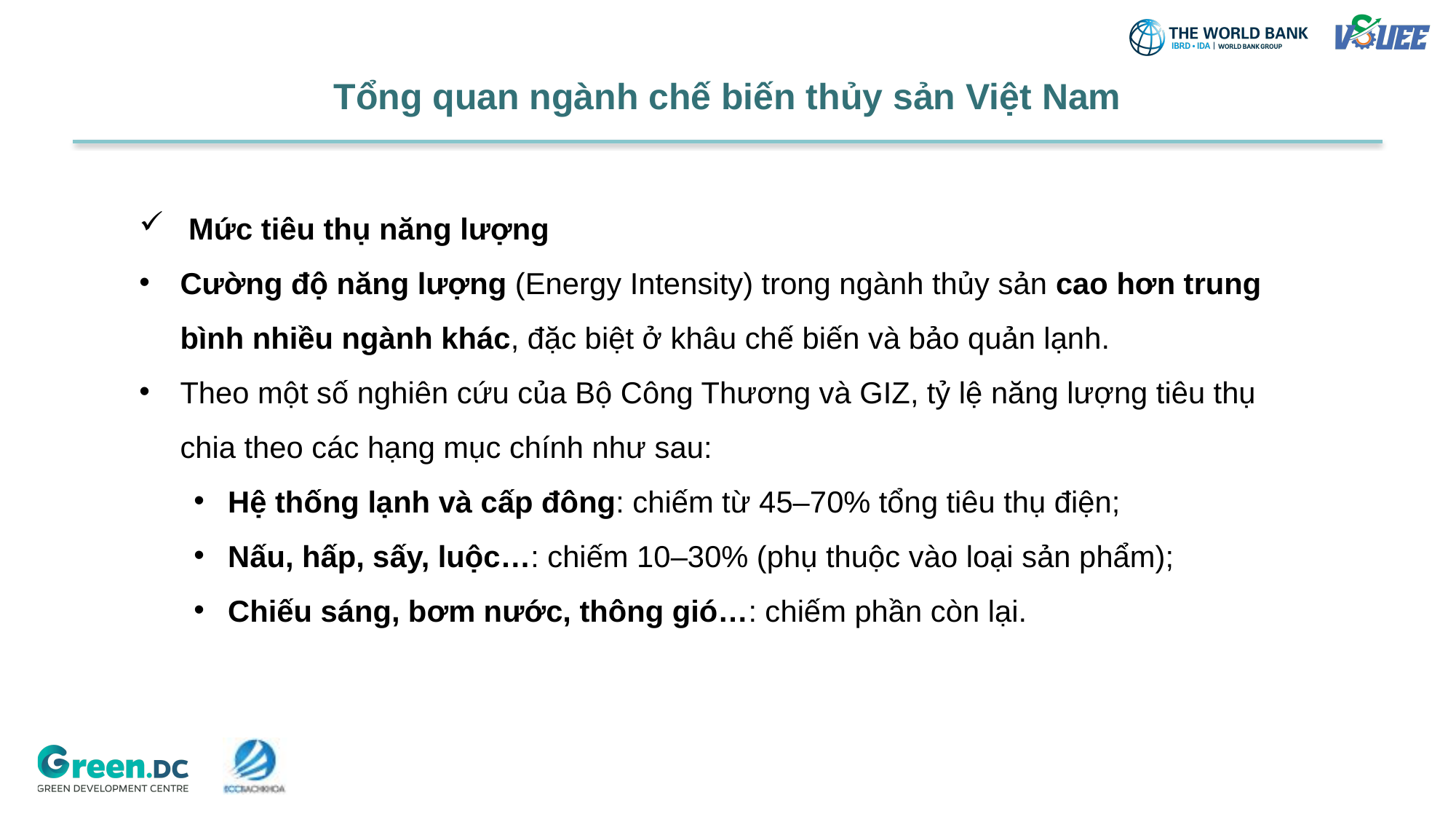

# Tổng quan ngành chế biến thủy sản Việt Nam
 Mức tiêu thụ năng lượng
Cường độ năng lượng (Energy Intensity) trong ngành thủy sản cao hơn trung bình nhiều ngành khác, đặc biệt ở khâu chế biến và bảo quản lạnh.
Theo một số nghiên cứu của Bộ Công Thương và GIZ, tỷ lệ năng lượng tiêu thụ chia theo các hạng mục chính như sau:
Hệ thống lạnh và cấp đông: chiếm từ 45–70% tổng tiêu thụ điện;
Nấu, hấp, sấy, luộc…: chiếm 10–30% (phụ thuộc vào loại sản phẩm);
Chiếu sáng, bơm nước, thông gió…: chiếm phần còn lại.